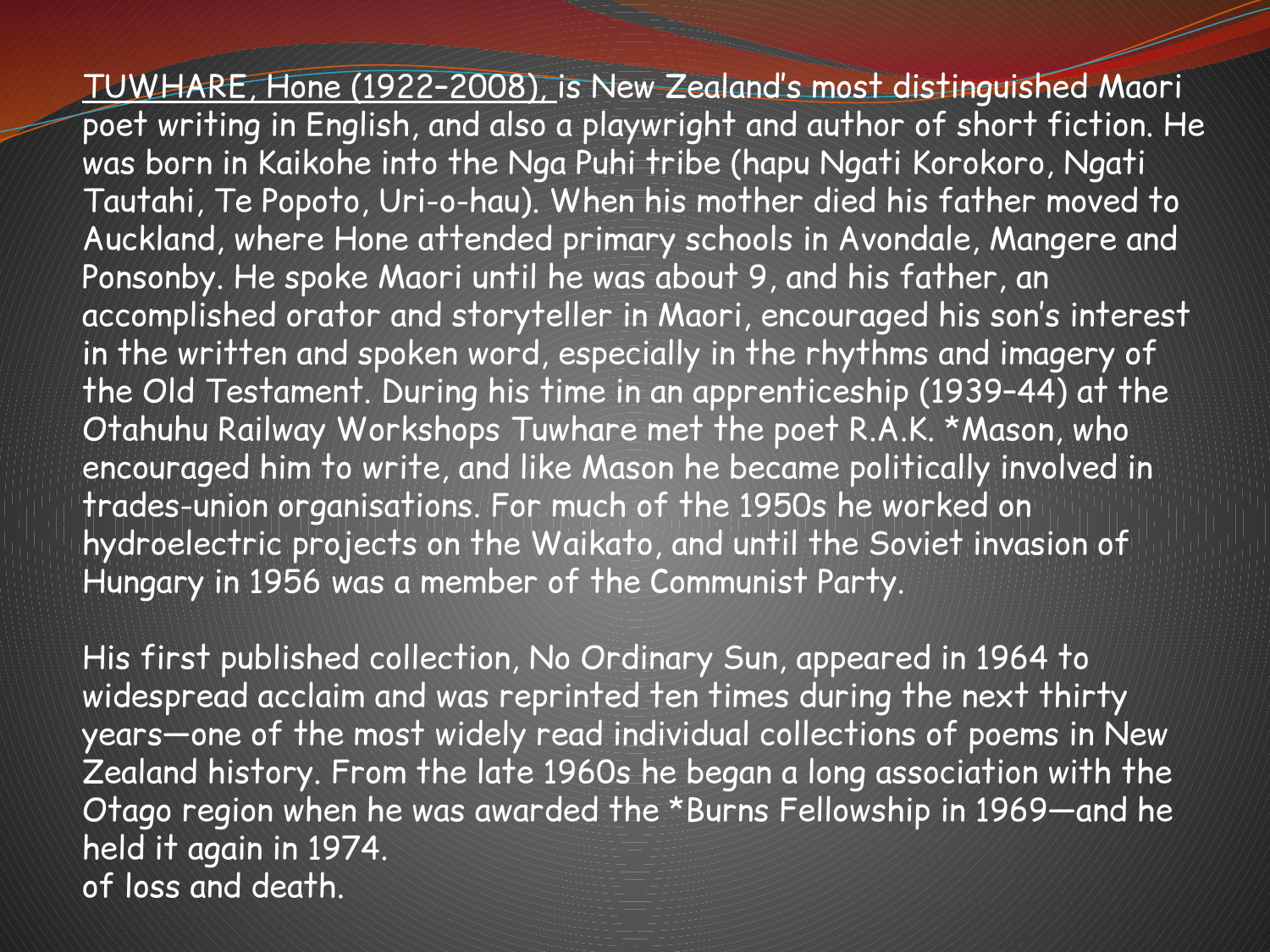

TUWHARE, Hone (1922–2008), is New Zealand’s most distinguished Maori poet writing in English, and also a playwright and author of short fiction. He was born in Kaikohe into the Nga Puhi tribe (hapu Ngati Korokoro, Ngati Tautahi, Te Popoto, Uri-o-hau). When his mother died his father moved to Auckland, where Hone attended primary schools in Avondale, Mangere and Ponsonby. He spoke Maori until he was about 9, and his father, an accomplished orator and storyteller in Maori, encouraged his son’s interest in the written and spoken word, especially in the rhythms and imagery of the Old Testament. During his time in an apprenticeship (1939–44) at the Otahuhu Railway Workshops Tuwhare met the poet R.A.K. *Mason, who encouraged him to write, and like Mason he became politically involved in trades-union organisations. For much of the 1950s he worked on hydroelectric projects on the Waikato, and until the Soviet invasion of Hungary in 1956 was a member of the Communist Party.

His first published collection, No Ordinary Sun, appeared in 1964 to widespread acclaim and was reprinted ten times during the next thirty years—one of the most widely read individual collections of poems in New Zealand history. From the late 1960s he began a long association with the Otago region when he was awarded the *Burns Fellowship in 1969—and he held it again in 1974.
of loss and death.